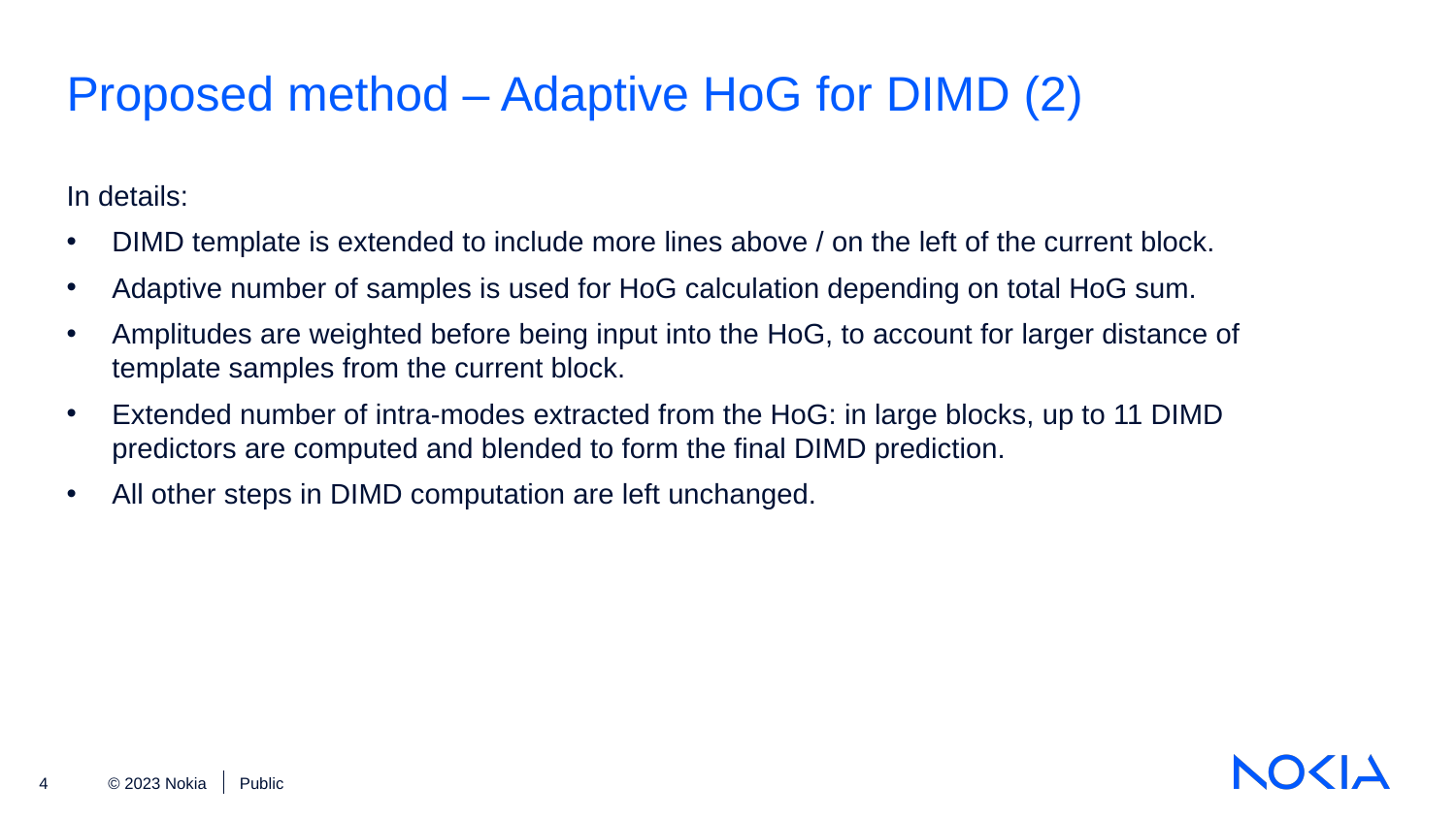

Proposed method – Adaptive HoG for DIMD (2)

In details:
DIMD template is extended to include more lines above / on the left of the current block.
Adaptive number of samples is used for HoG calculation depending on total HoG sum.
Amplitudes are weighted before being input into the HoG, to account for larger distance of template samples from the current block.
Extended number of intra-modes extracted from the HoG: in large blocks, up to 11 DIMD predictors are computed and blended to form the final DIMD prediction.
All other steps in DIMD computation are left unchanged.

Public